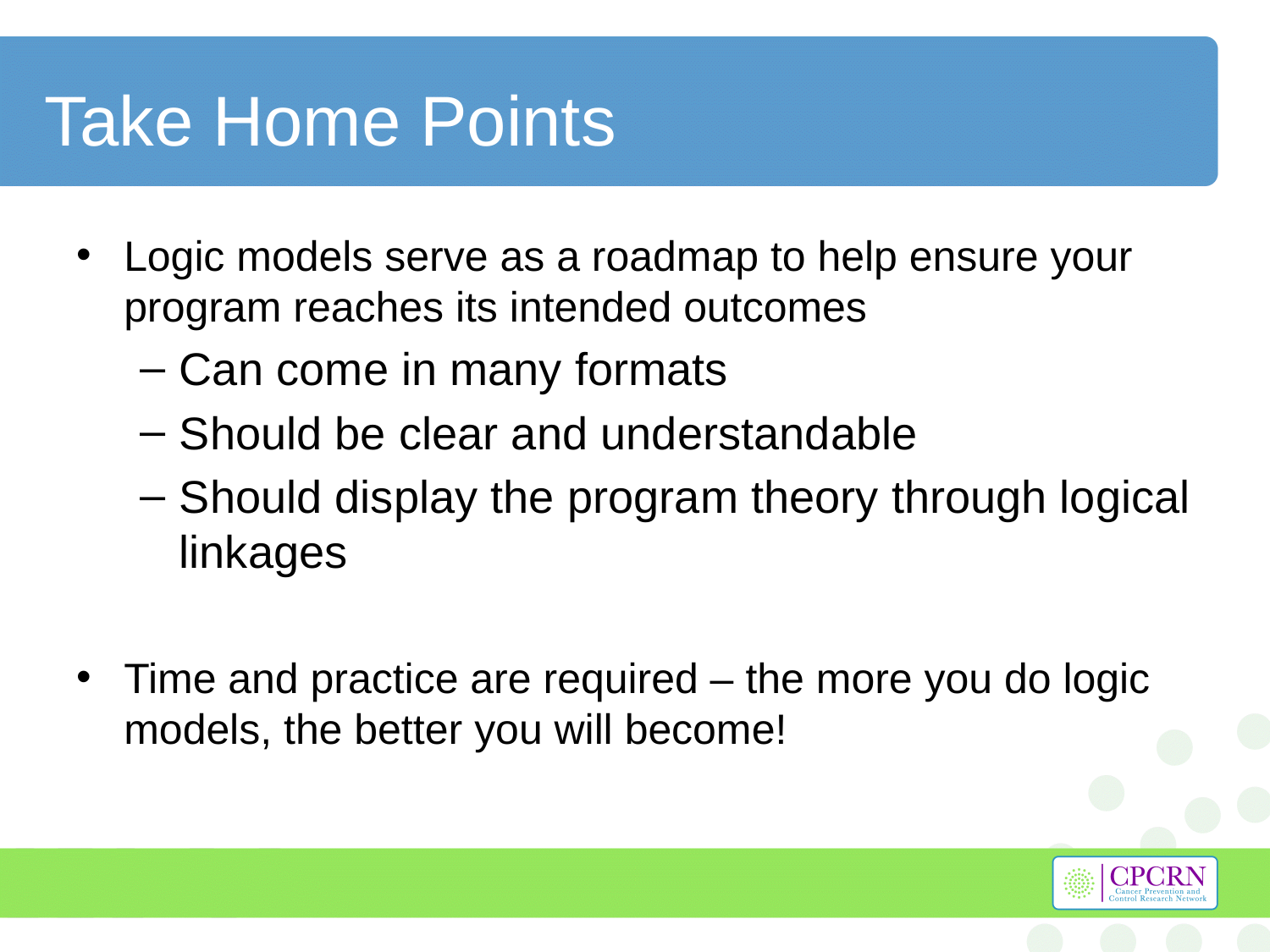

# Take Home Points
Logic models serve as a roadmap to help ensure your program reaches its intended outcomes
Can come in many formats
Should be clear and understandable
Should display the program theory through logical linkages

Time and practice are required – the more you do logic models, the better you will become!